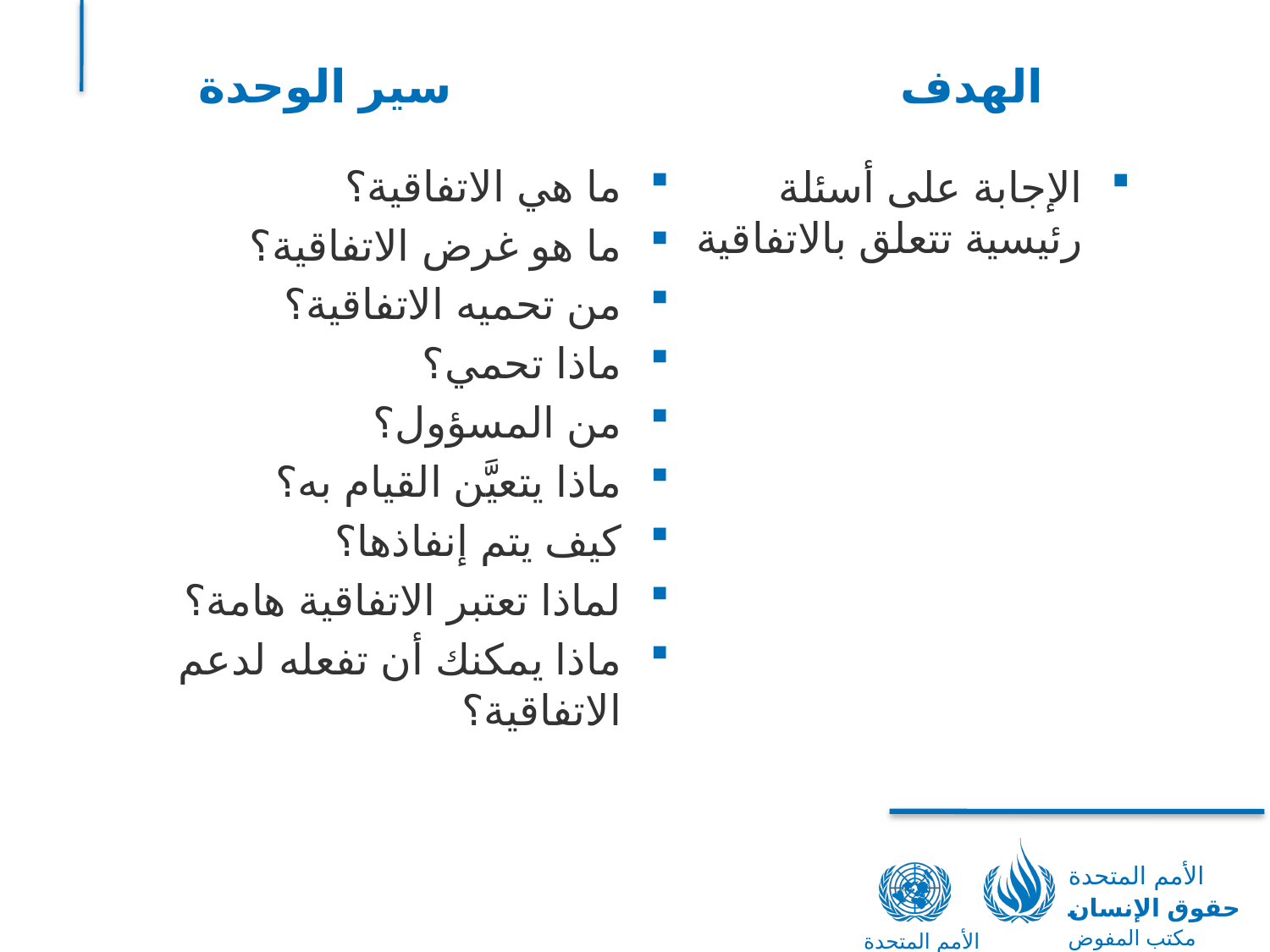

سير الوحدة
الهدف
ما هي الاتفاقية؟
ما هو غرض الاتفاقية؟
من تحميه الاتفاقية؟
ماذا تحمي؟
من المسؤول؟
ماذا يتعيَّن القيام به؟
كيف يتم إنفاذها؟
لماذا تعتبر الاتفاقية هامة؟
ماذا يمكنك أن تفعله لدعم الاتفاقية؟
الإجابة على أسئلة رئيسية تتعلق بالاتفاقية
الأمم المتحدة
حقوق الإنسان
مكتب المفوض السامي
الأمم المتحدة